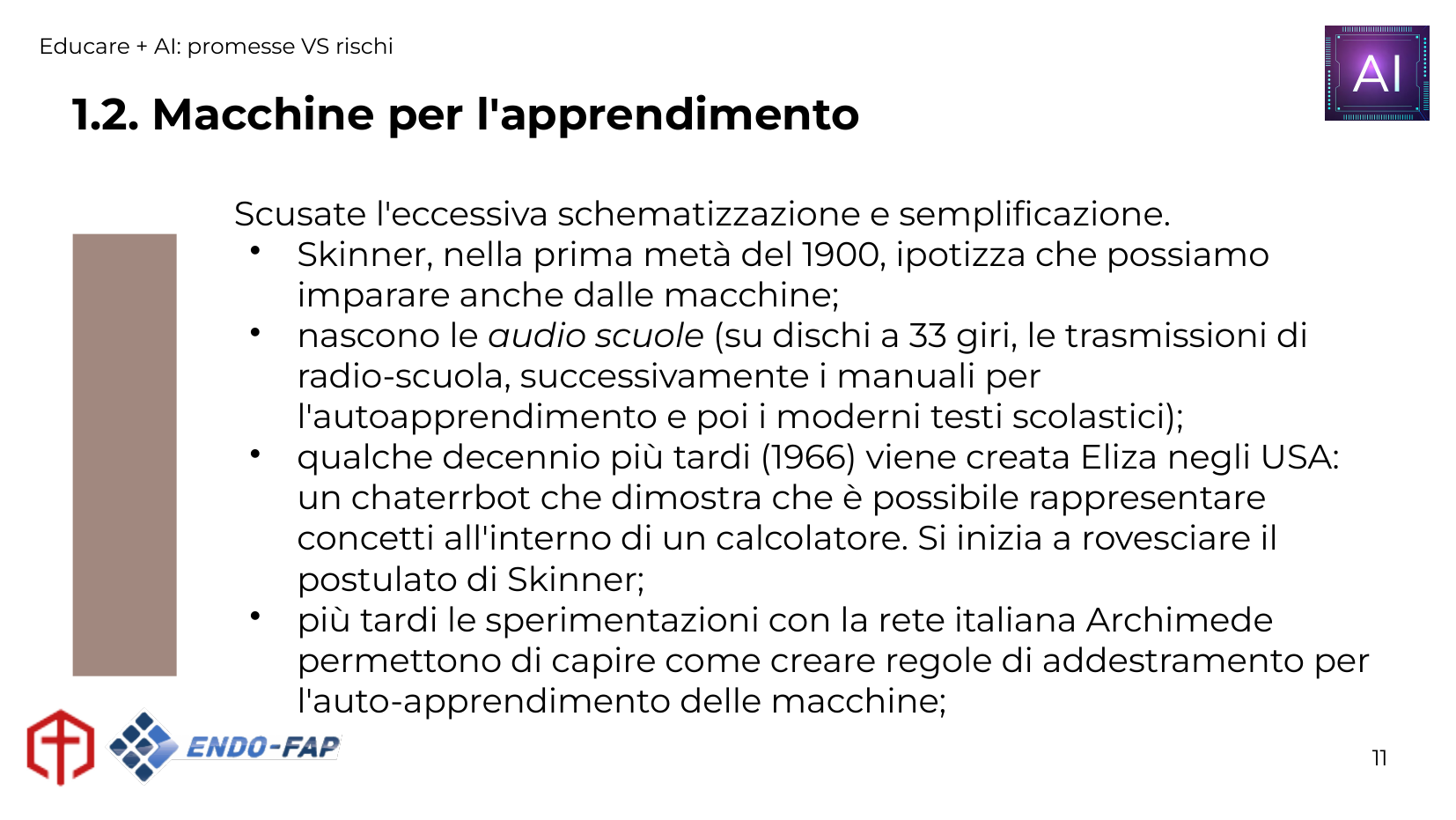

# 1.2. Macchine per l'apprendimento
Scusate l'eccessiva schematizzazione e semplificazione.
Skinner, nella prima metà del 1900, ipotizza che possiamo imparare anche dalle macchine;
nascono le audio scuole (su dischi a 33 giri, le trasmissioni di radio-scuola, successivamente i manuali per l'autoapprendimento e poi i moderni testi scolastici);
qualche decennio più tardi (1966) viene creata Eliza negli USA: un chaterrbot che dimostra che è possibile rappresentare concetti all'interno di un calcolatore. Si inizia a rovesciare il postulato di Skinner;
più tardi le sperimentazioni con la rete italiana Archimede permettono di capire come creare regole di addestramento per l'auto-apprendimento delle macchine;